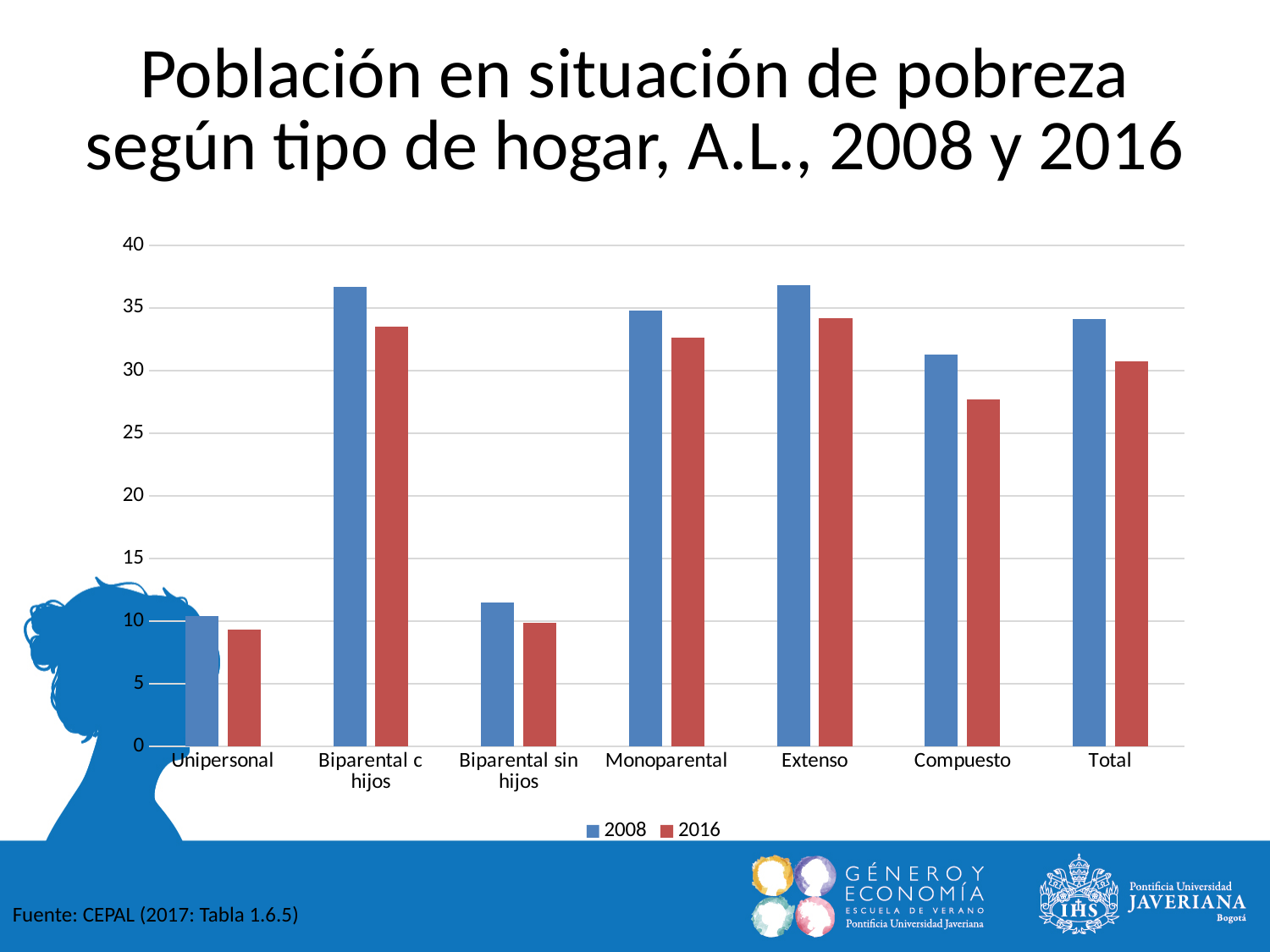

Población en situación de pobreza según tipo de hogar, A.L., 2008 y 2016

### Chart

| Category | 2008 | 2016 |
|---|---|---|
| Unipersonal | 10.4 | 9.3 |
| Biparental c hijos | 36.7 | 33.5 |
| Biparental sin hijos | 11.5 | 9.9 |
| Monoparental | 34.8 | 32.6 |
| Extenso | 36.8 | 34.2 |
| Compuesto | 31.3 | 27.7 |
| Total | 34.1 | 30.7 |
Fuente: CEPAL (2017: Tabla 1.6.5)